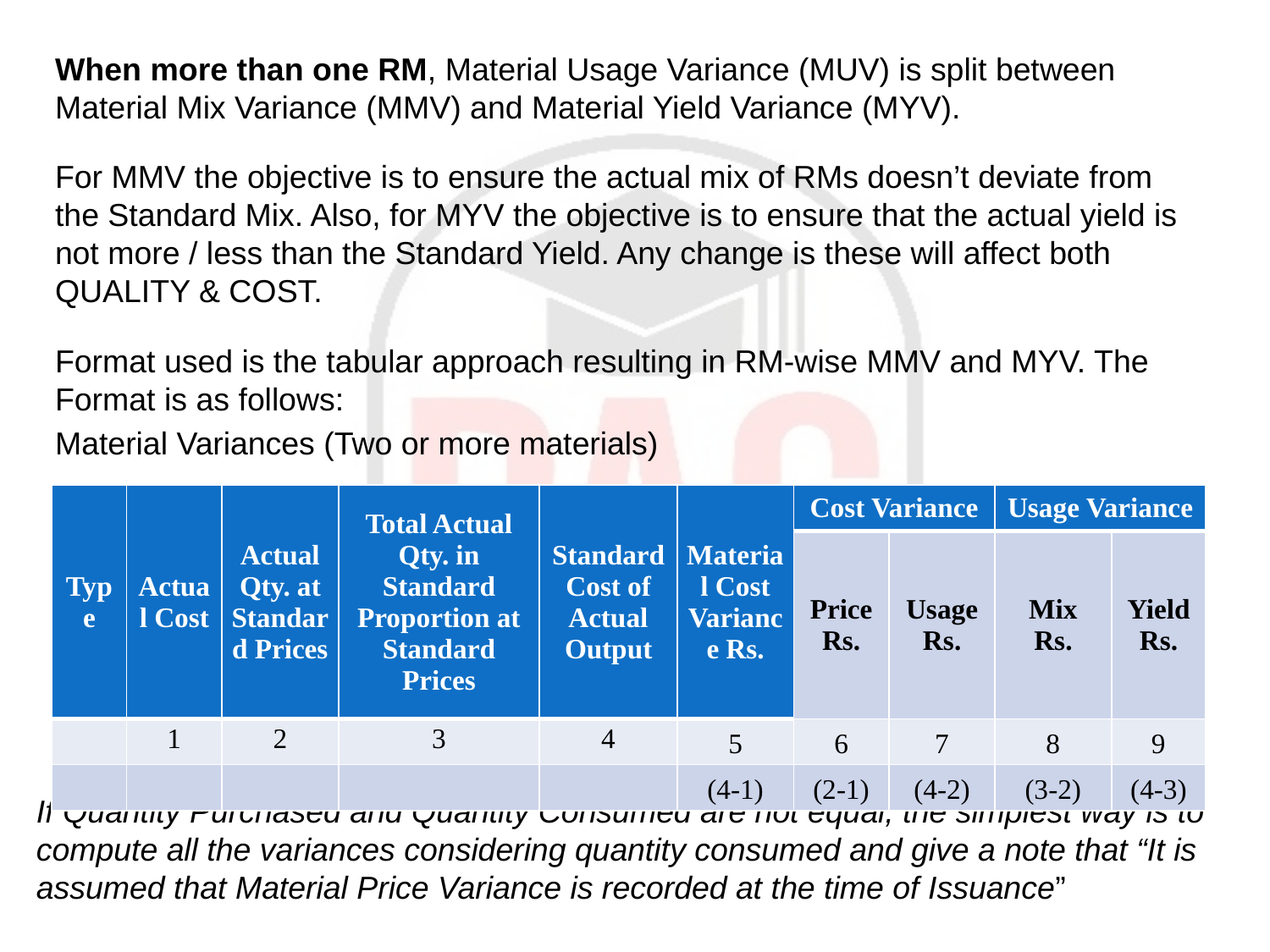

When more than one RM, Material Usage Variance (MUV) is split between Material Mix Variance (MMV) and Material Yield Variance (MYV).

For MMV the objective is to ensure the actual mix of RMs doesn’t deviate from the Standard Mix. Also, for MYV the objective is to ensure that the actual yield is not more / less than the Standard Yield. Any change is these will affect both QUALITY & COST.

Format used is the tabular approach resulting in RM-wise MMV and MYV. The Format is as follows:
Material Variances (Two or more materials)
| Type | Actual Cost | Actual Qty. at Standard Prices | Total Actual Qty. in Standard Proportion at Standard Prices | Standard Cost of Actual Output | Material Cost Variance Rs. | Cost Variance |  | Usage Variance |  |
| --- | --- | --- | --- | --- | --- | --- | --- | --- | --- |
|  |  |  |  |  |  | Price Rs. | Usage Rs. | Mix Rs. | Yield Rs. |
|  | 1 | 2 | 3 | 4 | 5 | 6 | 7 | 8 | 9 |
|  |  |  |  |  | (4-1) | (2-1) | (4-2) | (3-2) | (4-3) |
If Quantity Purchased and Quantity Consumed are not equal, the simplest way is to compute all the variances considering quantity consumed and give a note that “It is assumed that Material Price Variance is recorded at the time of Issuance”